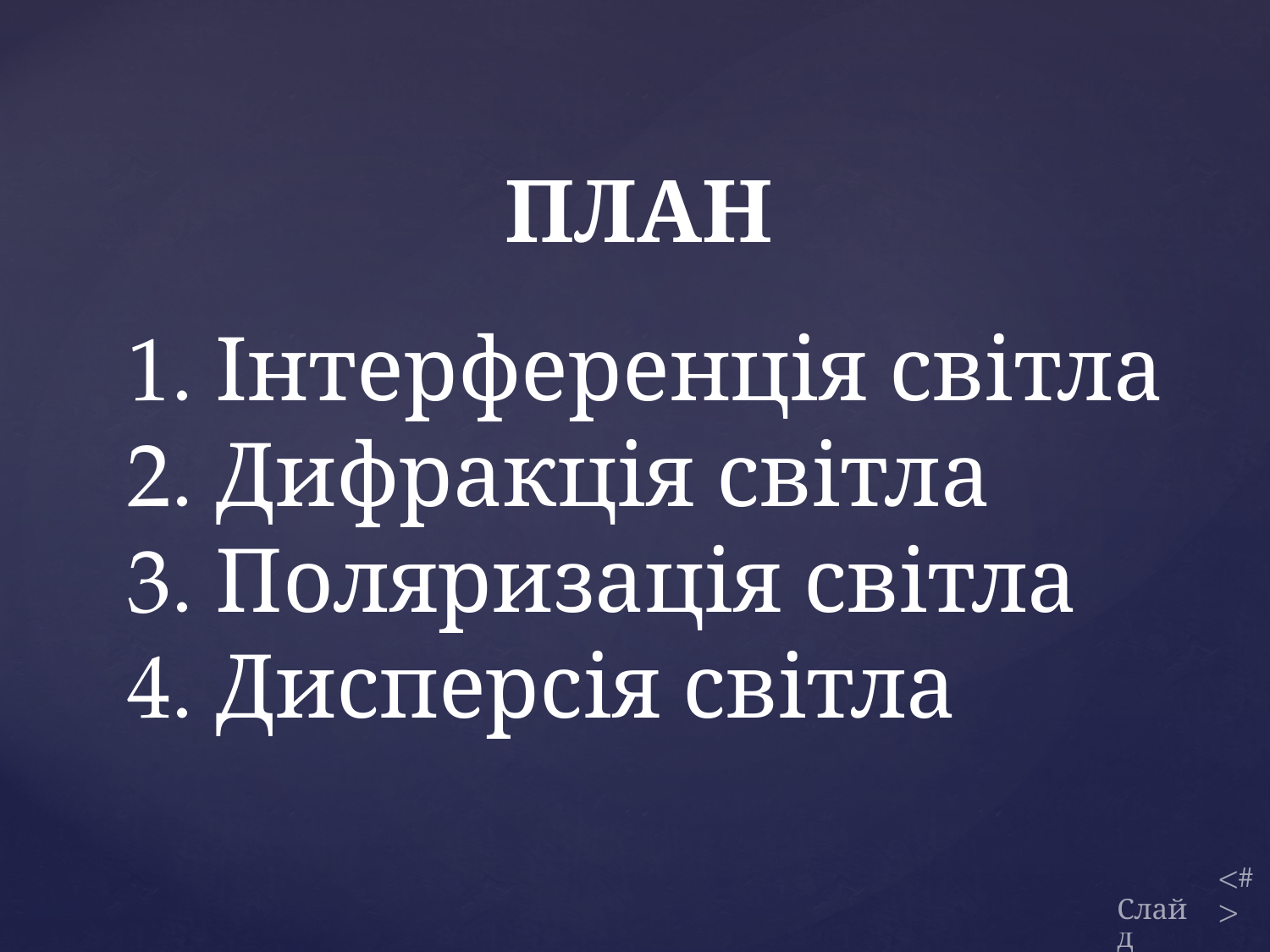

# ПЛАН
1. Інтерференція світла
2. Дифракція світла
3. Поляризація світла
4. Дисперсія світла
Слайд
2